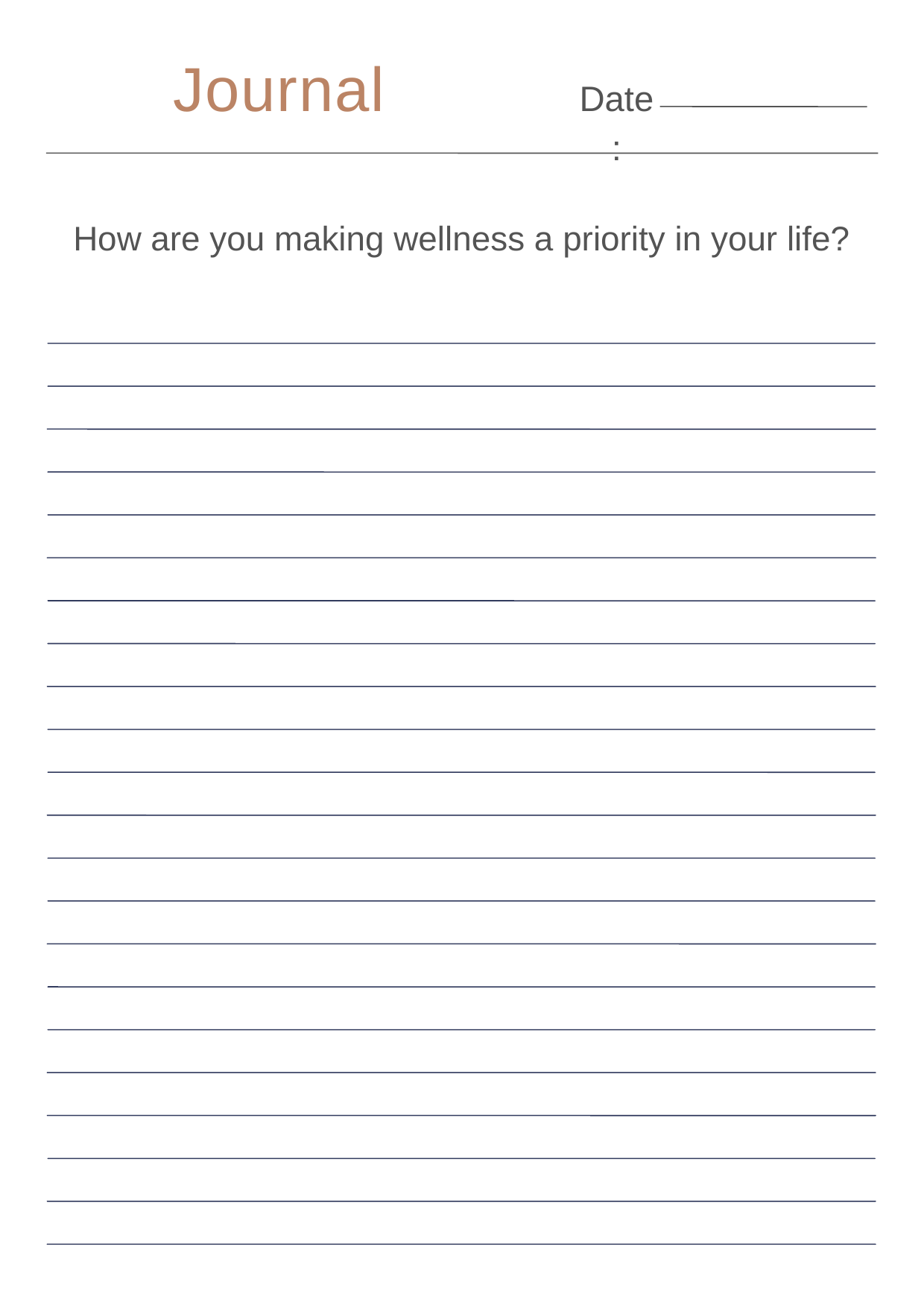

Journal
Date:

How are you making wellness a priority in your life?